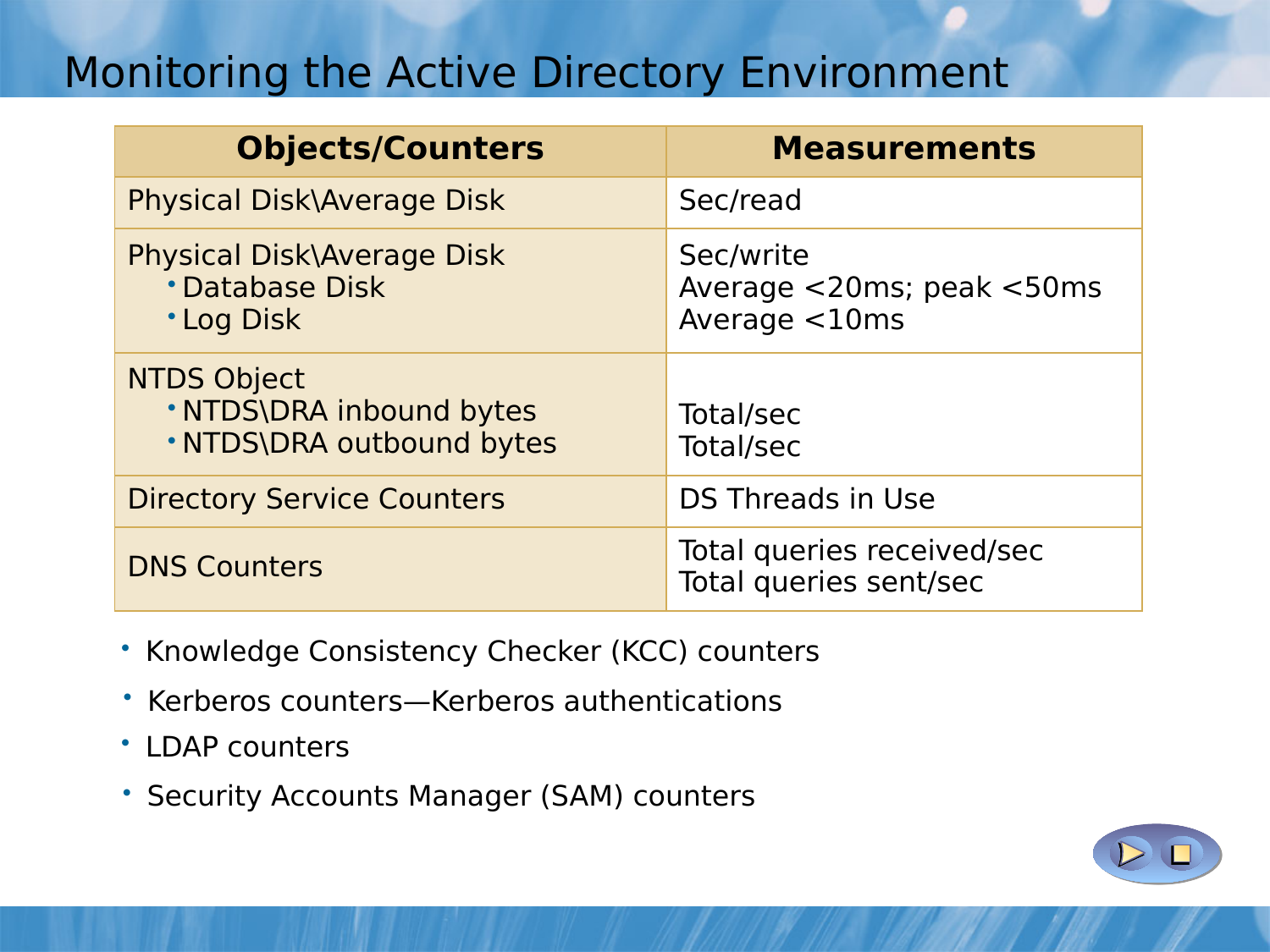

# Monitoring the Active Directory Environment
| Objects/Counters | Measurements |
| --- | --- |
| Physical Disk\Average Disk | Sec/read |
| Physical Disk\Average Disk Database Disk Log Disk | Sec/write Average <20ms; peak <50ms Average <10ms |
| NTDS Object NTDS\DRA inbound bytes NTDS\DRA outbound bytes | Total/sec Total/sec |
| Directory Service Counters | DS Threads in Use |
| DNS Counters | Total queries received/sec Total queries sent/sec |
Knowledge Consistency Checker (KCC) counters

Kerberos counters—Kerberos authentications
LDAP counters
Security Accounts Manager (SAM) counters